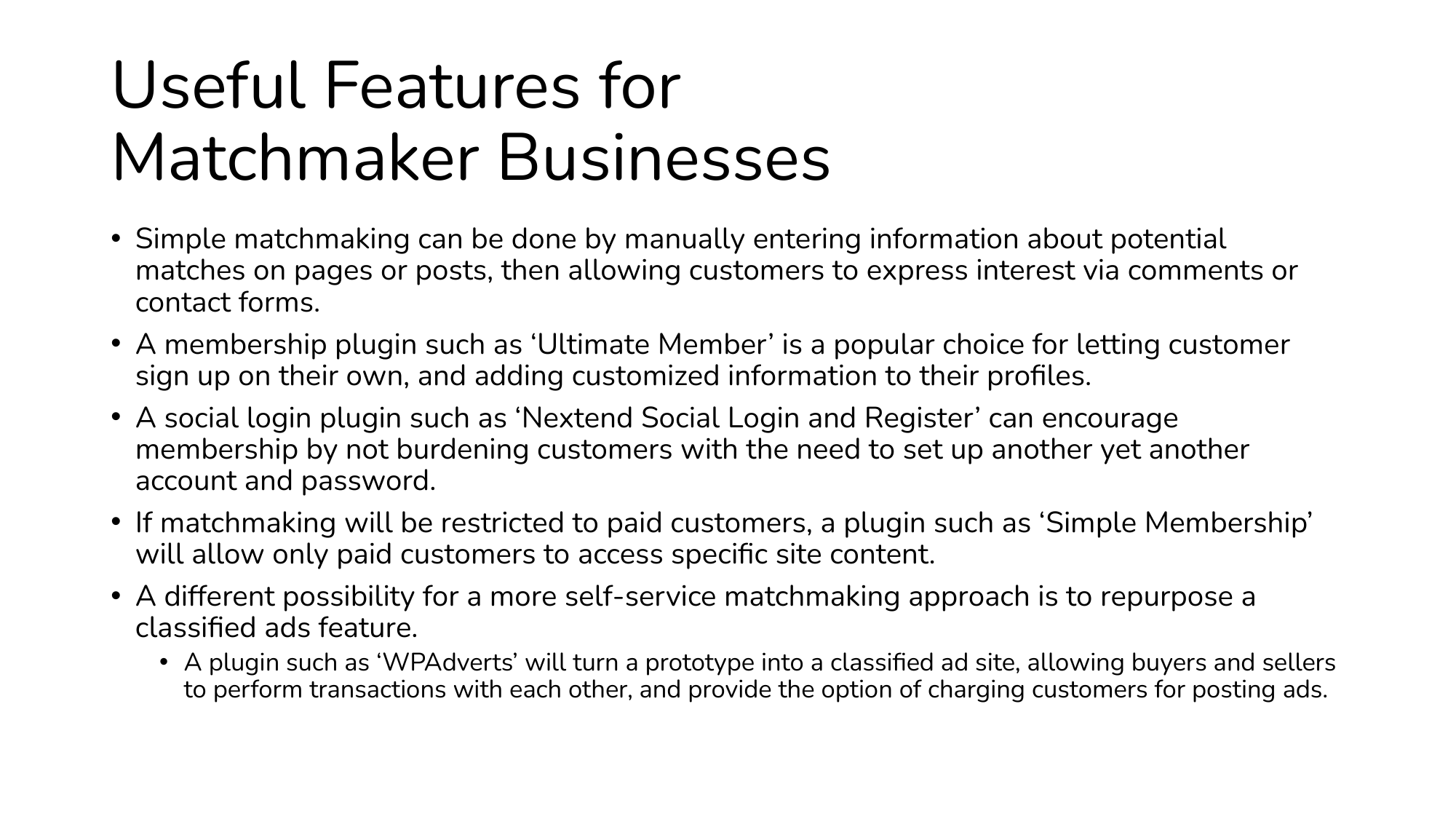

# Useful Features for Matchmaker Businesses
Simple matchmaking can be done by manually entering information about potential matches on pages or posts, then allowing customers to express interest via comments or contact forms.
A membership plugin such as ‘Ultimate Member’ is a popular choice for letting customer sign up on their own, and adding customized information to their profiles.
A social login plugin such as ‘Nextend Social Login and Register’ can encourage membership by not burdening customers with the need to set up another yet another account and password.
If matchmaking will be restricted to paid customers, a plugin such as ‘Simple Membership’ will allow only paid customers to access specific site content.
A different possibility for a more self-service matchmaking approach is to repurpose a classified ads feature.
A plugin such as ‘WPAdverts’ will turn a prototype into a classified ad site, allowing buyers and sellers to perform transactions with each other, and provide the option of charging customers for posting ads.